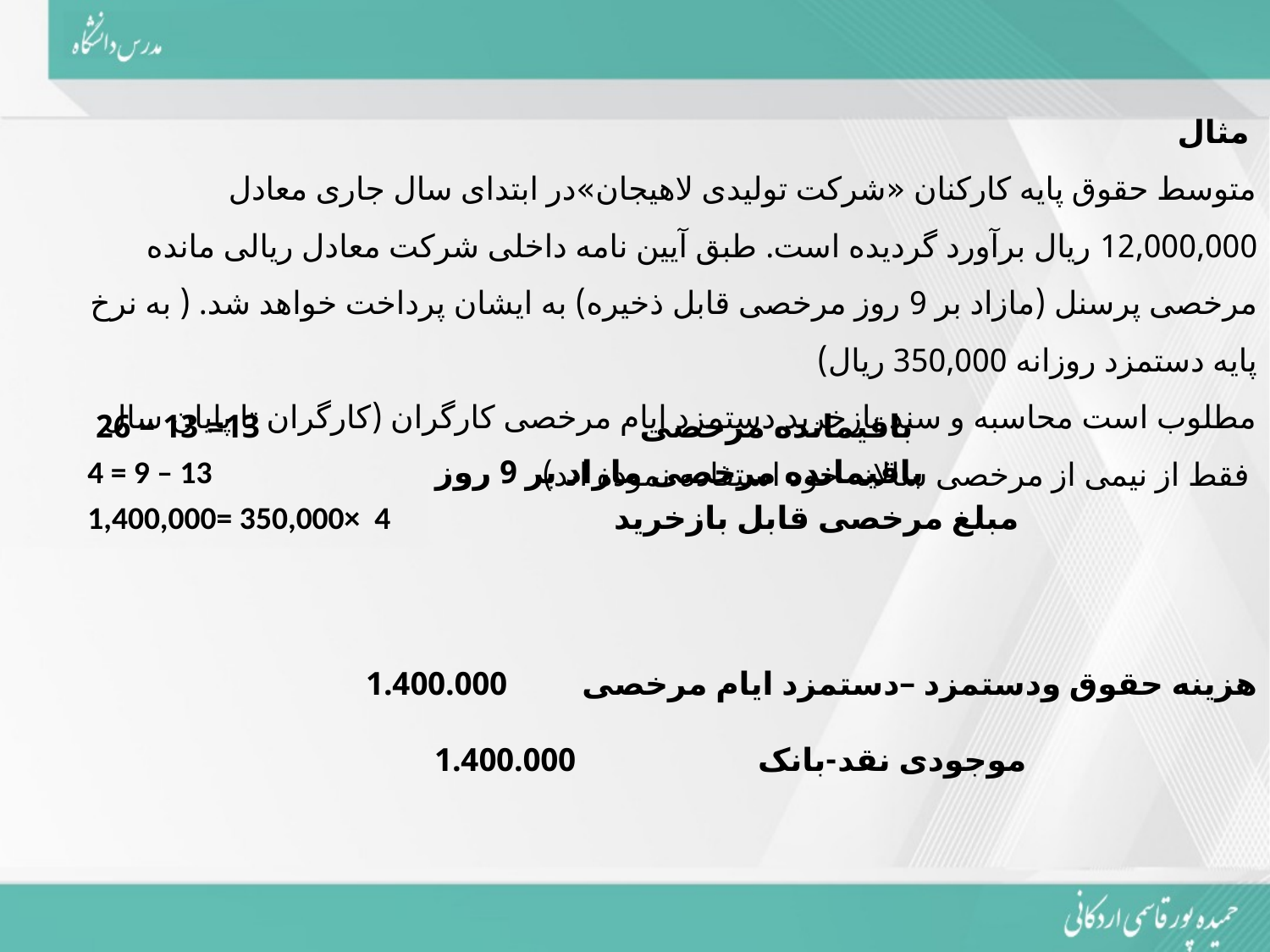

مثال
  متوسط حقوق پایه کارکنان «شرکت تولیدی لاهیجان»در ابتدای سال جاری معادل 12,000,000 ریال برآورد گردیده است. طبق آیین نامه داخلی شرکت معادل ریالی مانده مرخصی پرسنل (مازاد بر 9 روز مرخصی قابل ذخیره) به ایشان پرداخت خواهد شد. ( به نرخ پایه دستمزد روزانه 350,000 ریال)
مطلوب است محاسبه و سند بازخرید دستمزد ایام مرخصی کارگران (کارگران تا پایان سال فقط از نیمی از مرخصی سالانه خود استفاده نموده اند)

هزینه حقوق ودستمزد –دستمزد ایام مرخصی         1.400.000

                            موجودی نقد-بانک                      1.400.000

 باقیمانده مرخصی                                              13= 13 – 26
4 = 9 – 13                               باقیمانده مرخصی مازاد بر 9 روز
1,400,000= 350,000×  4                               مبلغ مرخصی قابل بازخرید